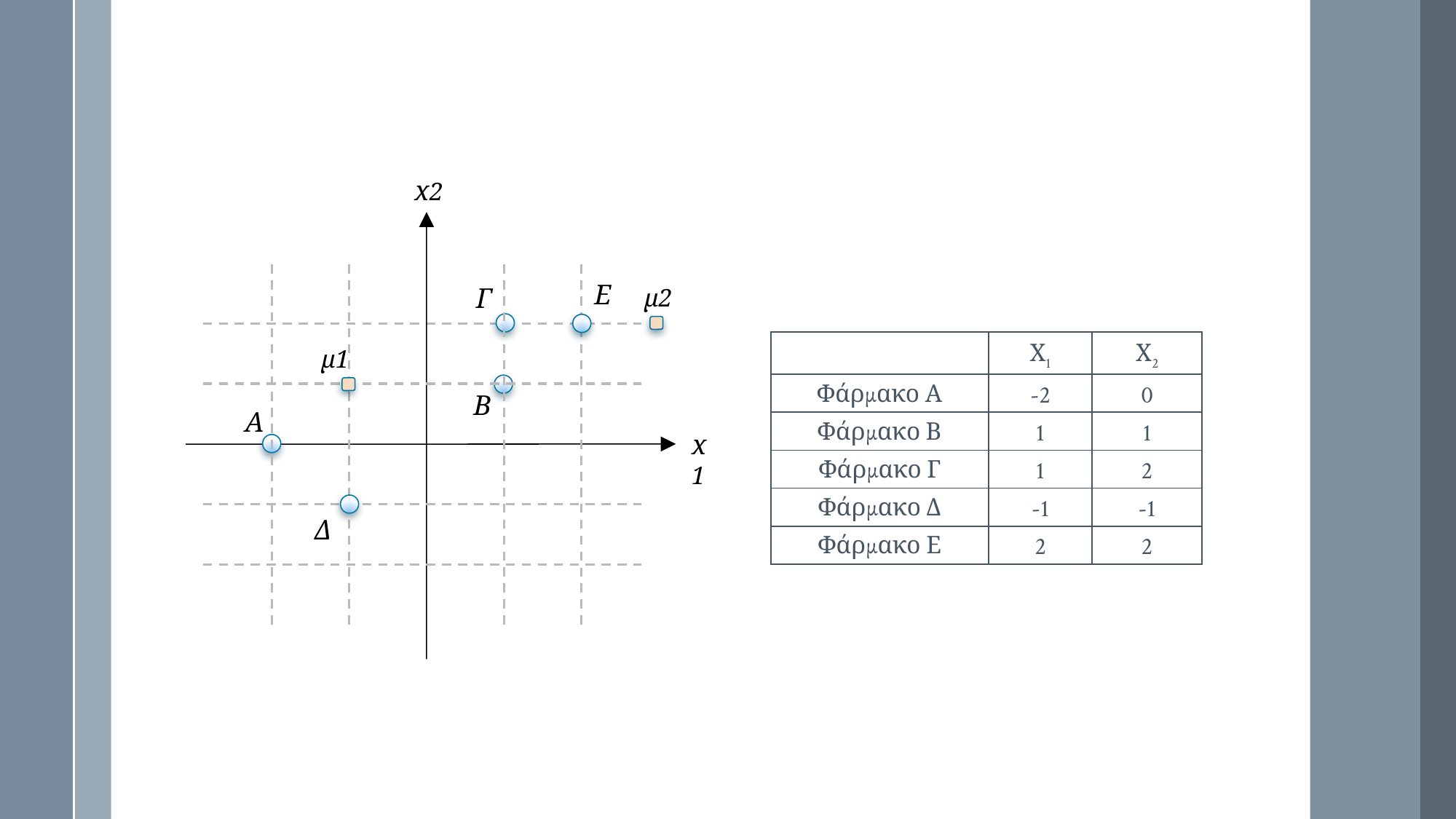

x2

Ε
Γ
μ2

|  | Χ1 | Χ2 |
| --- | --- | --- |
| Φάρμακο Α | -2 | 0 |
| Φάρμακο Β | 1 | 1 |
| Φάρμακο Γ | 1 | 2 |
| Φάρμακο Δ | -1 | -1 |
| Φάρμακο Ε | 2 | 2 |
μ1

B
A
x1

Δ